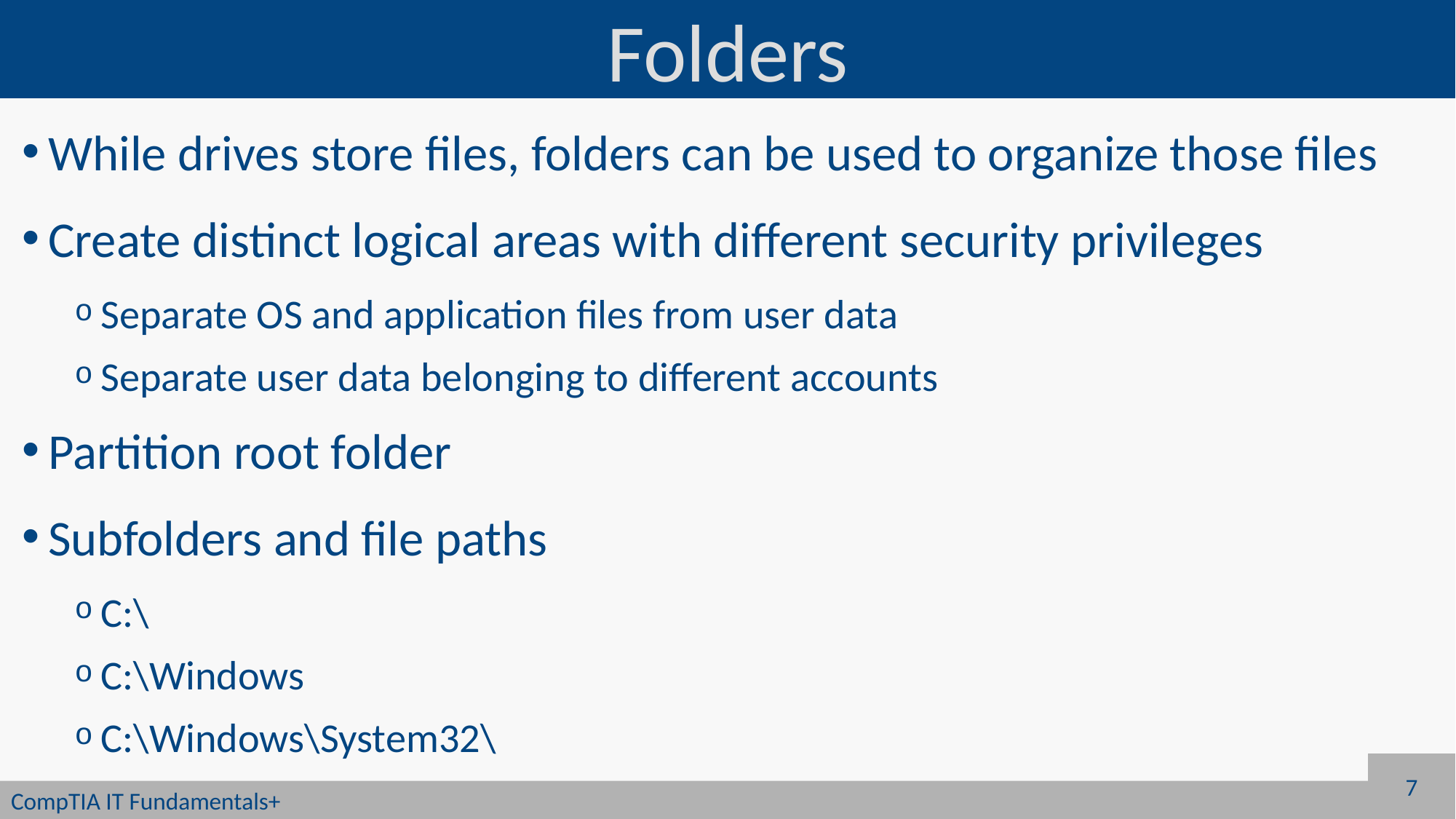

# Folders
While drives store files, folders can be used to organize those files
Create distinct logical areas with different security privileges
Separate OS and application files from user data
Separate user data belonging to different accounts
Partition root folder
Subfolders and file paths
C:\
C:\Windows
C:\Windows\System32\

7
CompTIA IT Fundamentals+